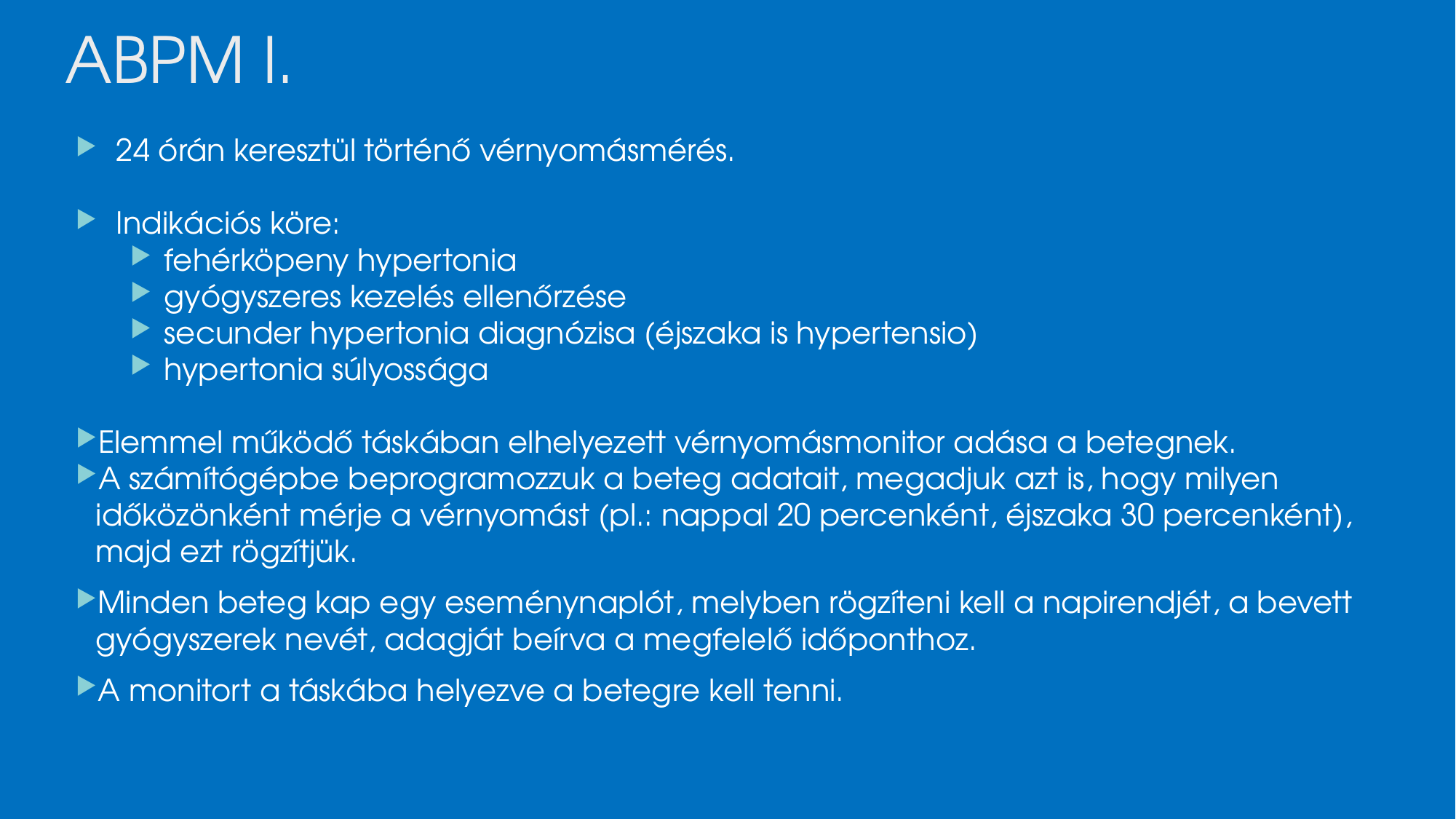

# ABPM I.
24 órán keresztül történő vérnyomásmérés.

Indikációs köre:
fehérköpeny hypertonia
gyógyszeres kezelés ellenőrzése
secunder hypertonia diagnózisa (éjszaka is hypertensio)
hypertonia súlyossága

Elemmel működő táskában elhelyezett vérnyomásmonitor adása a betegnek.
A számítógépbe beprogramozzuk a beteg adatait, megadjuk azt is, hogy milyen időközönként mérje a vérnyomást (pl.: nappal 20 percenként, éjszaka 30 percenként), majd ezt rögzítjük.
Minden beteg kap egy eseménynaplót, melyben rögzíteni kell a napirendjét, a bevett gyógyszerek nevét, adagját beírva a megfelelő időponthoz.
A monitort a táskába helyezve a betegre kell tenni.